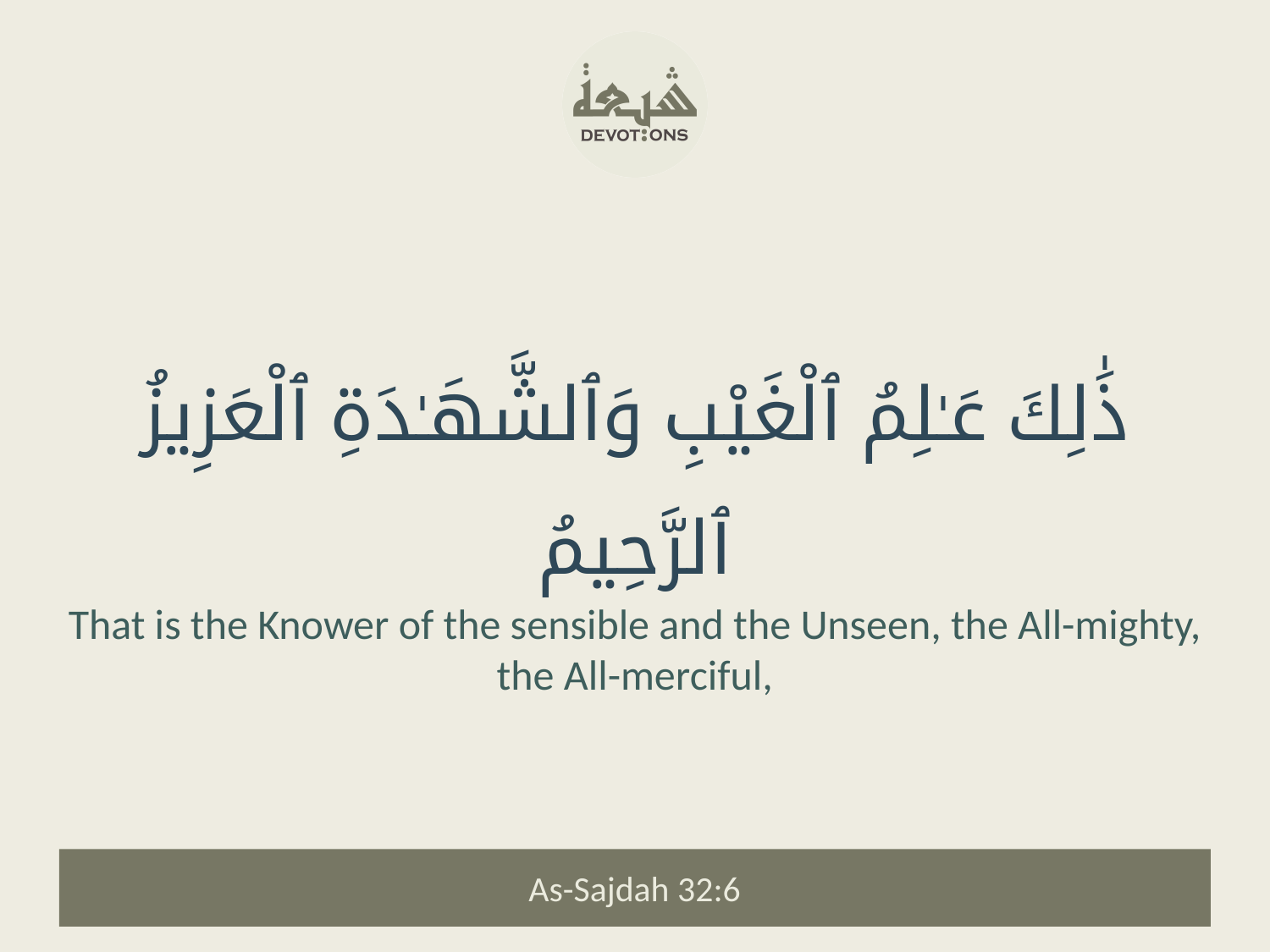

ذَٰلِكَ عَـٰلِمُ ٱلْغَيْبِ وَٱلشَّهَـٰدَةِ ٱلْعَزِيزُ ٱلرَّحِيمُ
That is the Knower of the sensible and the Unseen, the All-mighty, the All-merciful,
As-Sajdah 32:6